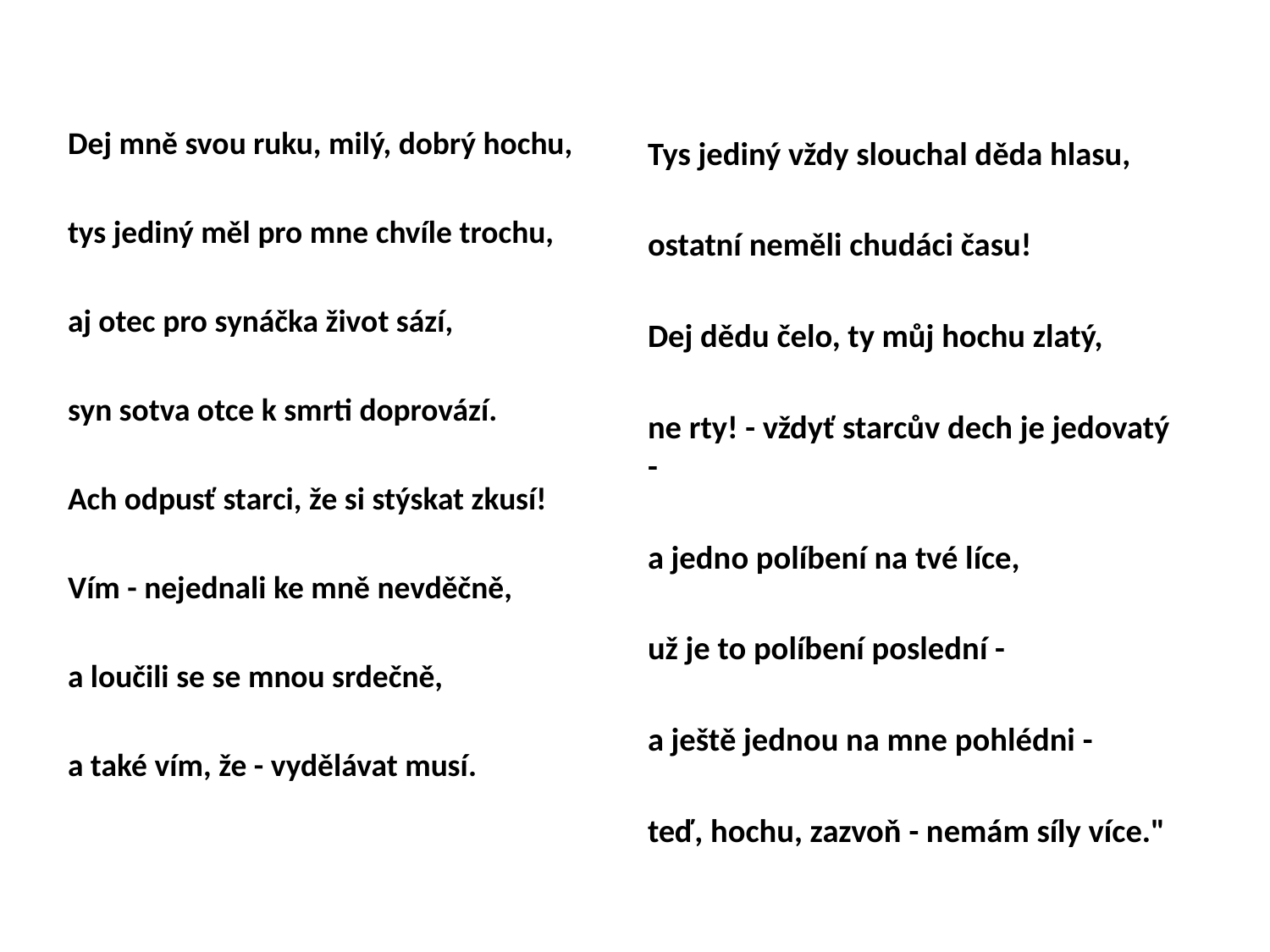

Dej mně svou ruku, milý, dobrý hochu,

tys jediný měl pro mne chvíle trochu,

aj otec pro synáčka život sází,

syn sotva otce k smrti doprovází.

Ach odpusť starci, že si stýskat zkusí!

Vím - nejednali ke mně nevděčně,

a loučili se se mnou srdečně,

a také vím, že - vydělávat musí.

Tys jediný vždy slouchal děda hlasu,

ostatní neměli chudáci času!

Dej dědu čelo, ty můj hochu zlatý,

ne rty! - vždyť starcův dech je jedovatý -

a jedno políbení na tvé líce,

už je to políbení poslední -

a ještě jednou na mne pohlédni -

teď, hochu, zazvoň - nemám síly více."